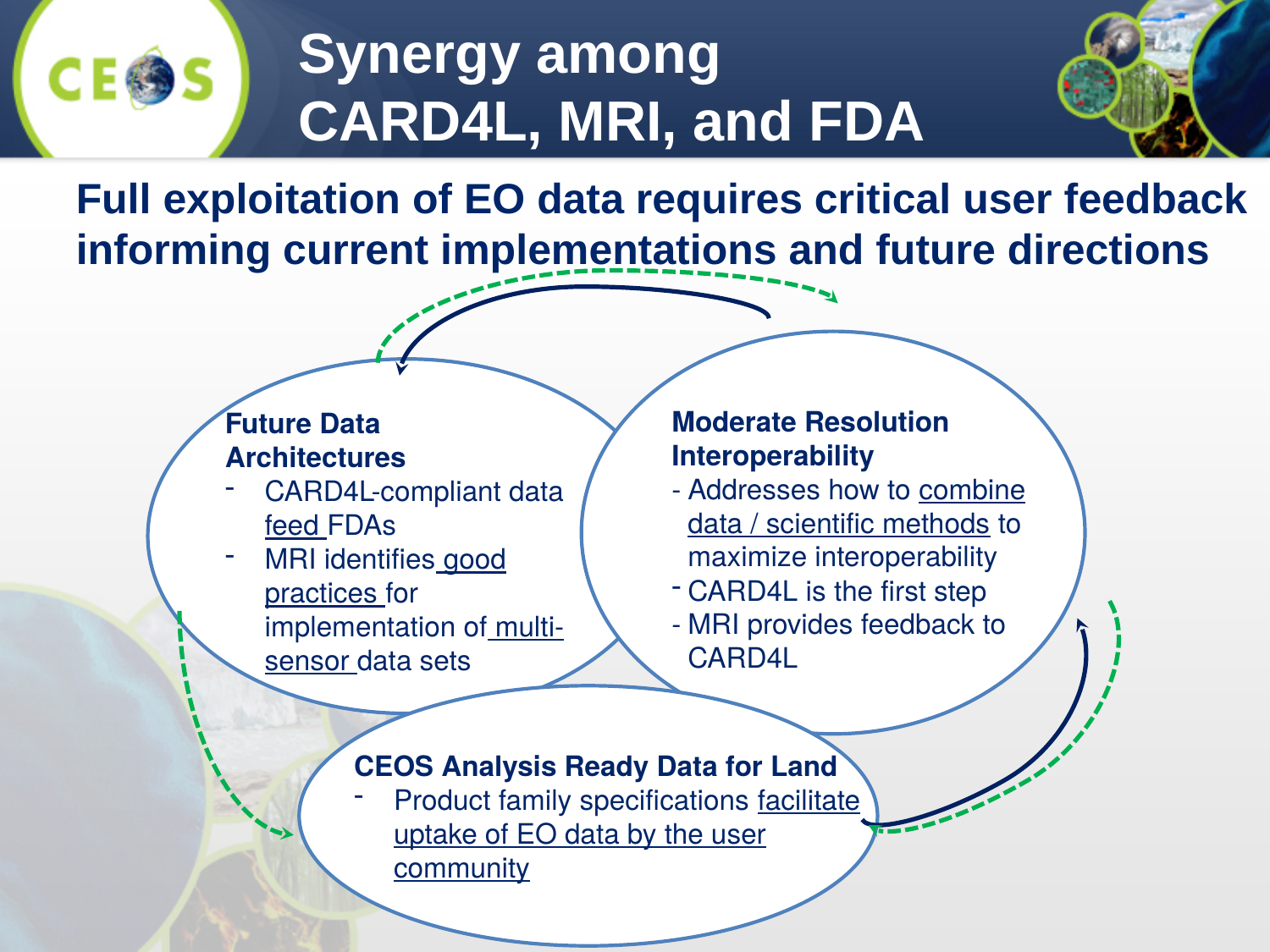

Synergy among CARD4L, MRI, and FDA

Full exploitation of EO data requires critical user feedback informing current implementations and future directions

Moderate Resolution Interoperability
-	Addresses how to combine data / scientific methods to maximize interoperability
CARD4L is the first step
-	MRI provides feedback to CARD4L

Future Data Architectures
CARD4L-compliant data feed FDAs
MRI identifies good practices for implementation of multi-sensor data sets

CEOS Analysis Ready Data for Land
Product family specifications facilitate uptake of EO data by the user community